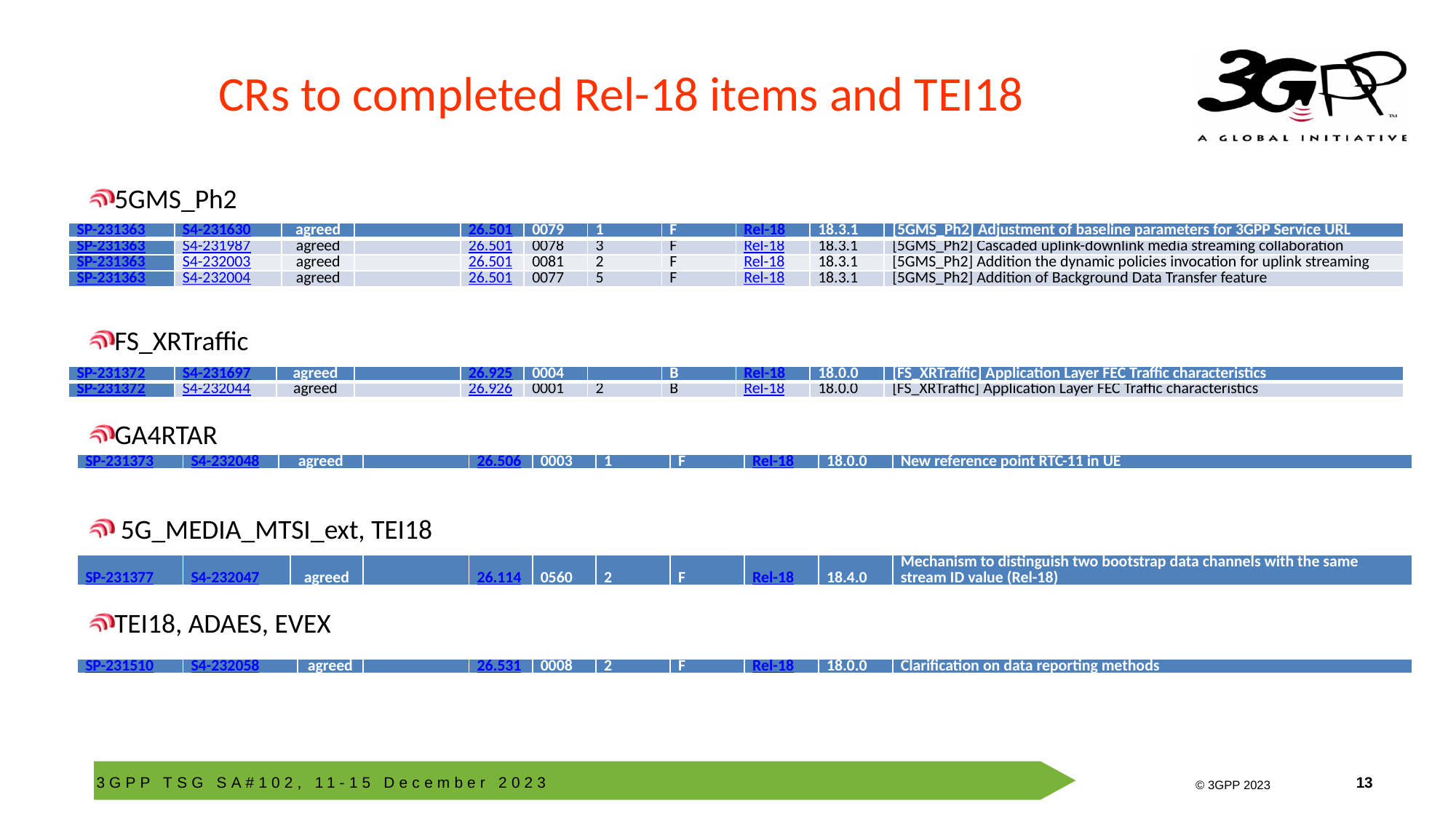

# CRs to completed Rel-18 items and TEI18
5GMS_Ph2

FS_XRTraffic

GA4RTAR

 5G_MEDIA_MTSI_ext, TEI18

TEI18, ADAES, EVEX

| SP-231363 | S4-231630 | agreed |  | 26.501 | 0079 | 1 | F | Rel-18 | 18.3.1 | [5GMS\_Ph2] Adjustment of baseline parameters for 3GPP Service URL |
| --- | --- | --- | --- | --- | --- | --- | --- | --- | --- | --- |
| SP-231363 | S4-231987 | agreed |  | 26.501 | 0078 | 3 | F | Rel-18 | 18.3.1 | [5GMS\_Ph2] Cascaded uplink-downlink media streaming collaboration |
| SP-231363 | S4-232003 | agreed |  | 26.501 | 0081 | 2 | F | Rel-18 | 18.3.1 | [5GMS\_Ph2] Addition the dynamic policies invocation for uplink streaming |
| SP-231363 | S4-232004 | agreed |  | 26.501 | 0077 | 5 | F | Rel-18 | 18.3.1 | [5GMS\_Ph2] Addition of Background Data Transfer feature |
| SP-231372 | S4-231697 | agreed |  | 26.925 | 0004 |  | B | Rel-18 | 18.0.0 | [FS\_XRTraffic] Application Layer FEC Traffic characteristics |
| --- | --- | --- | --- | --- | --- | --- | --- | --- | --- | --- |
| SP-231372 | S4-232044 | agreed |  | 26.926 | 0001 | 2 | B | Rel-18 | 18.0.0 | [FS\_XRTraffic] Application Layer FEC Traffic characteristics |
| SP-231373 | S4-232048 | agreed |  | 26.506 | 0003 | 1 | F | Rel-18 | 18.0.0 | New reference point RTC-11 in UE |
| --- | --- | --- | --- | --- | --- | --- | --- | --- | --- | --- |
| SP-231377 | S4-232047 | agreed |  | 26.114 | 0560 | 2 | F | Rel-18 | 18.4.0 | Mechanism to distinguish two bootstrap data channels with the same stream ID value (Rel-18) |
| --- | --- | --- | --- | --- | --- | --- | --- | --- | --- | --- |
| SP-231510 | S4-232058 | agreed |  | 26.531 | 0008 | 2 | F | Rel-18 | 18.0.0 | Clarification on data reporting methods |
| --- | --- | --- | --- | --- | --- | --- | --- | --- | --- | --- |